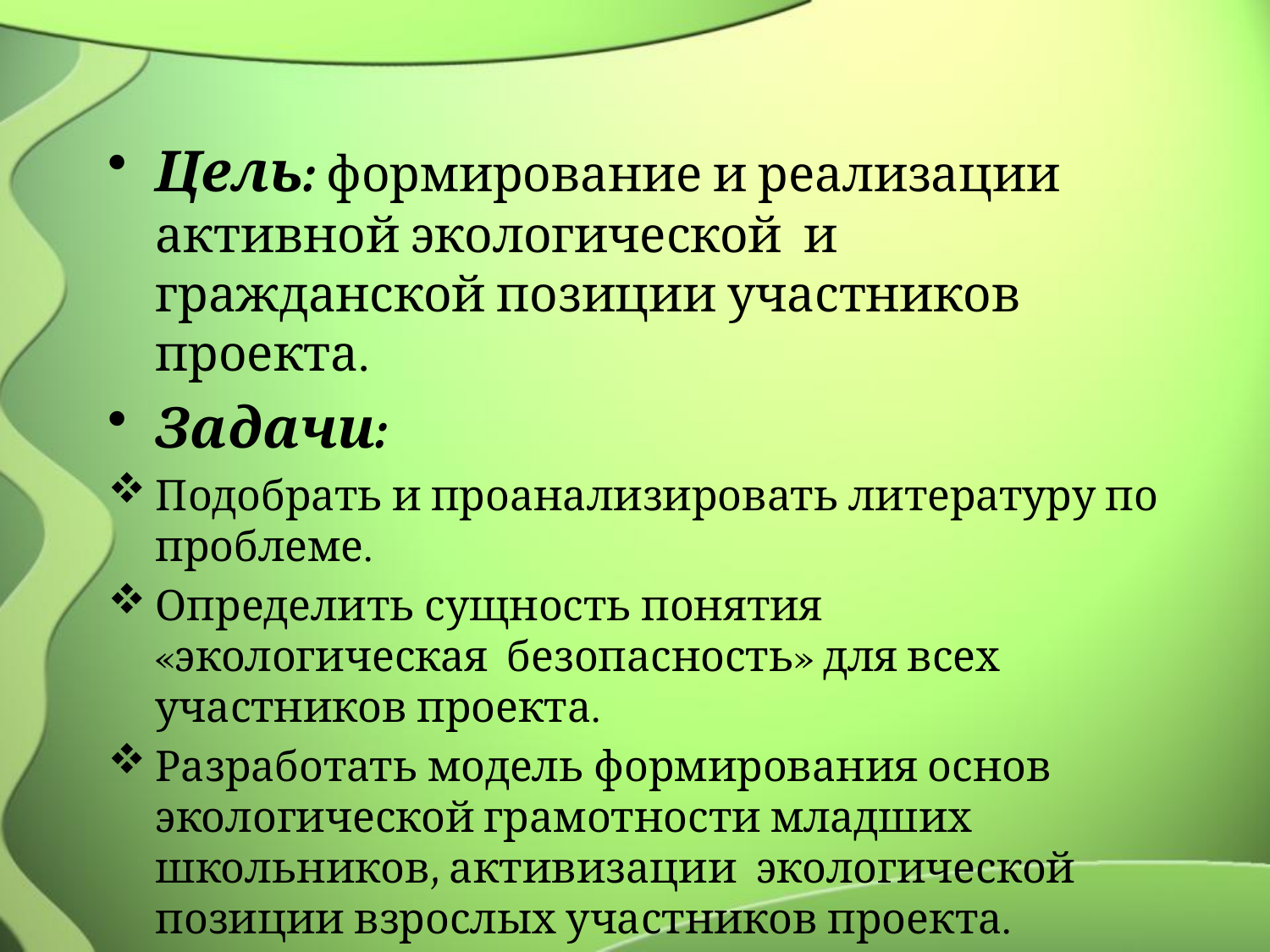

Цель: формирование и реализации активной экологической  и гражданской позиции участников проекта.
Задачи:
Подобрать и проанализировать литературу по проблеме.
Определить сущность понятия «экологическая  безопасность» для всех участников проекта.
Разработать модель формирования основ экологической грамотности младших школьников, активизации  экологической позиции взрослых участников проекта.
Убедить участников проекта  в возможности и необходимости их личного участия в решении проблем  экологии.